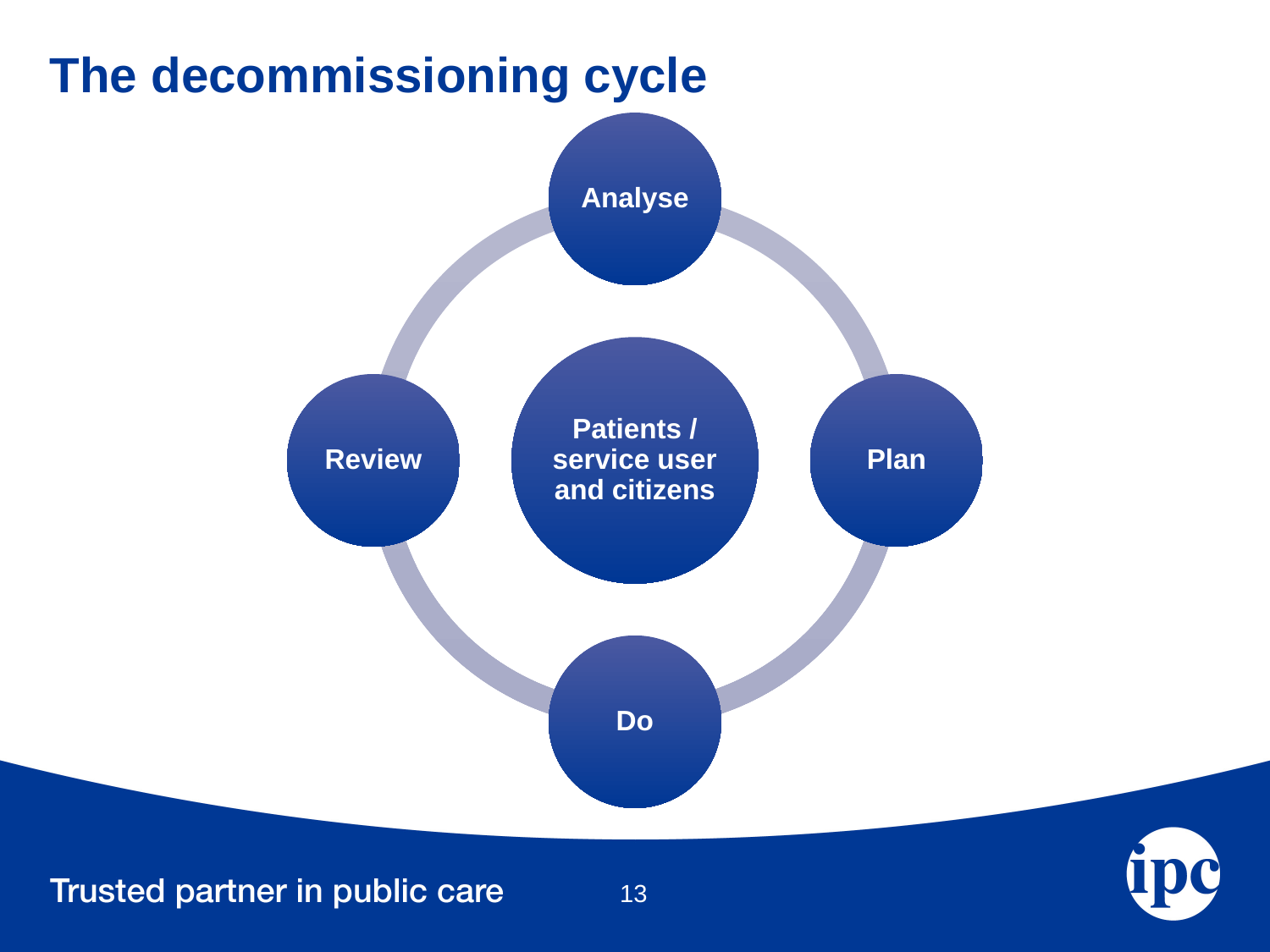

# The decommissioning cycle
Patients / service user and citizens
Analyse
Plan
Do
Review
13